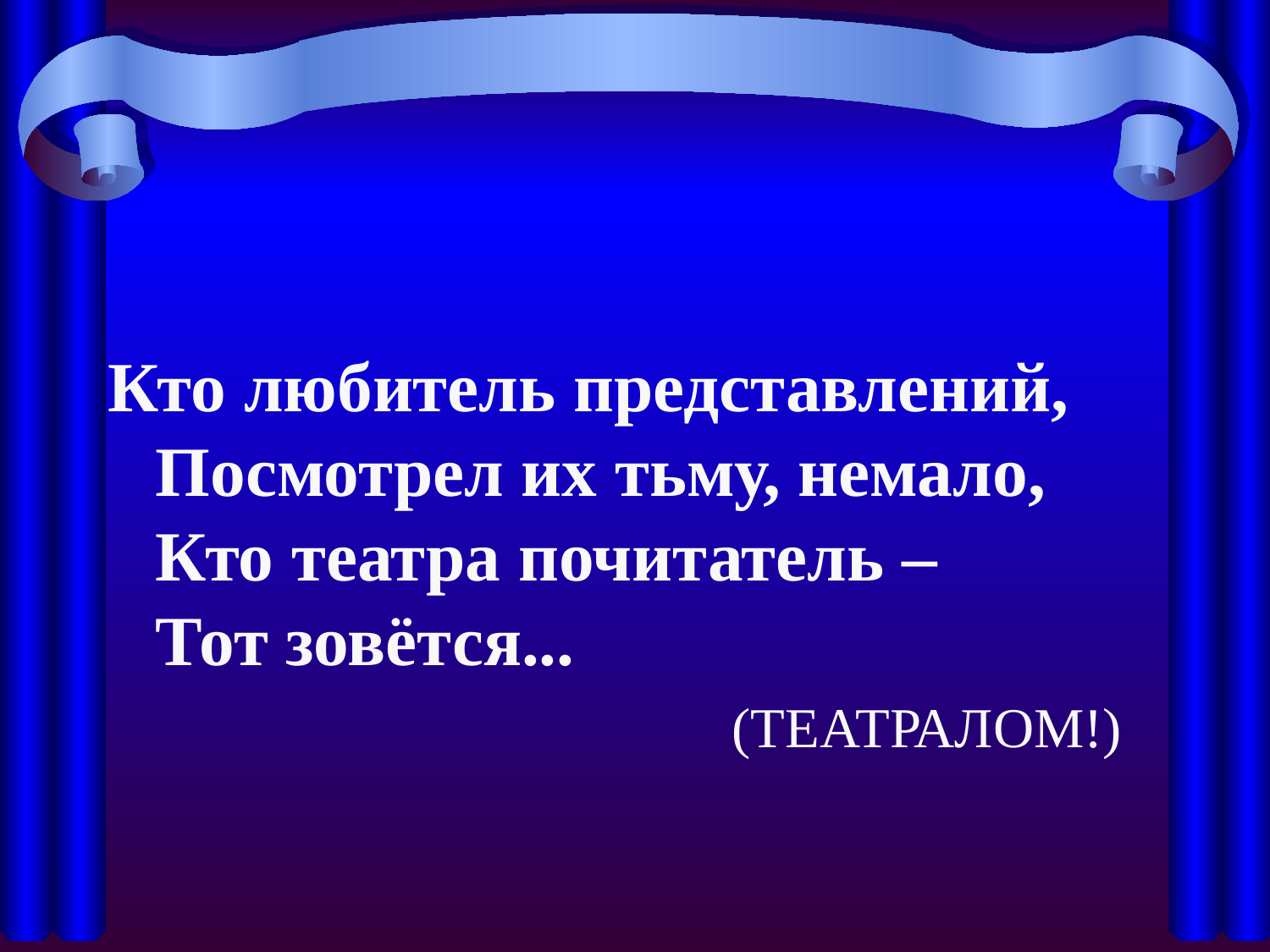

#

Кто любитель представлений,
Посмотрел их тьму, немало,
Кто театра почитатель –
Тот зовётся...
                                            (ТЕАТРАЛОМ!)